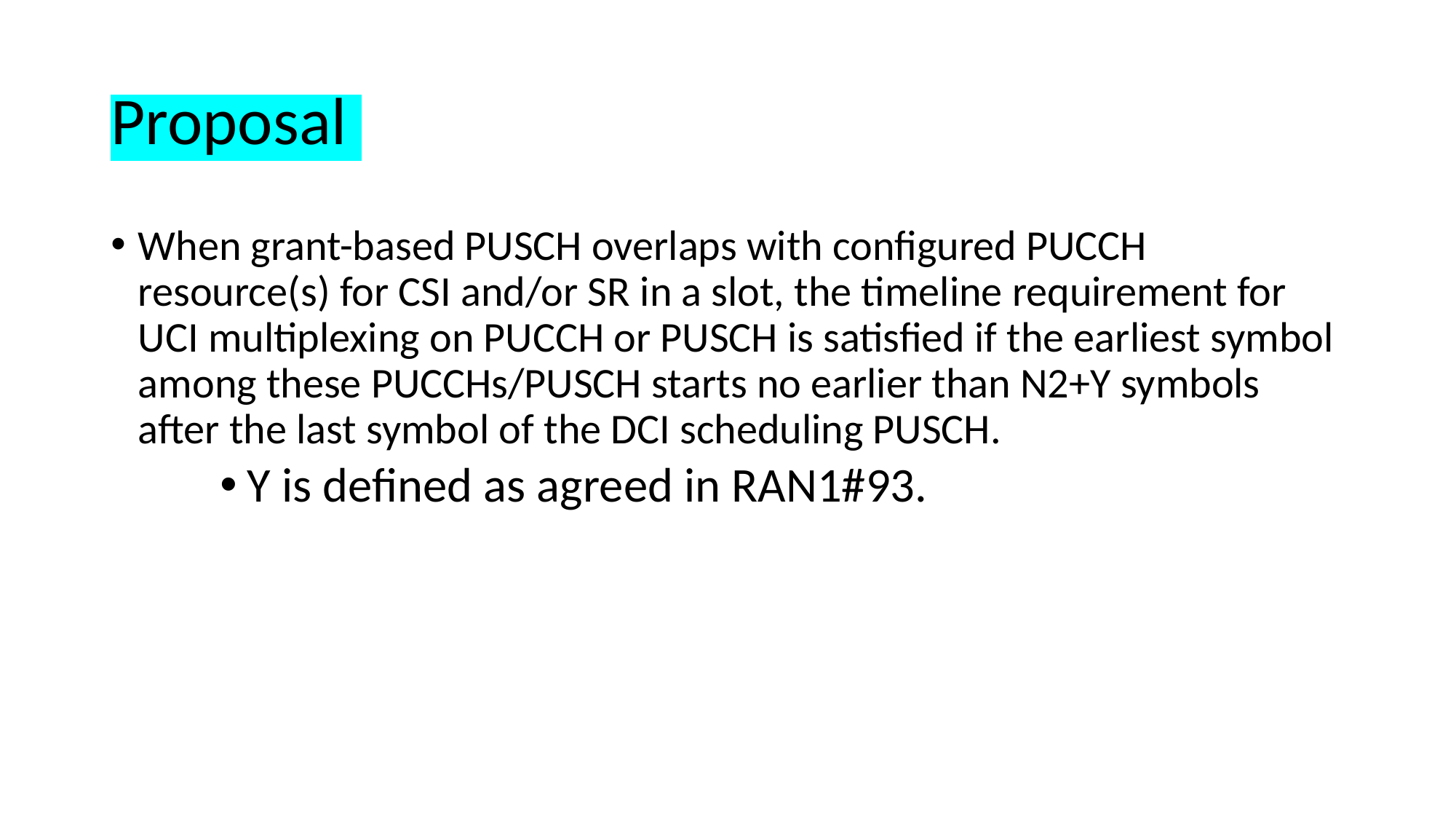

# Proposal
When grant-based PUSCH overlaps with configured PUCCH resource(s) for CSI and/or SR in a slot, the timeline requirement for UCI multiplexing on PUCCH or PUSCH is satisfied if the earliest symbol among these PUCCHs/PUSCH starts no earlier than N2+Y symbols after the last symbol of the DCI scheduling PUSCH.
Y is defined as agreed in RAN1#93.